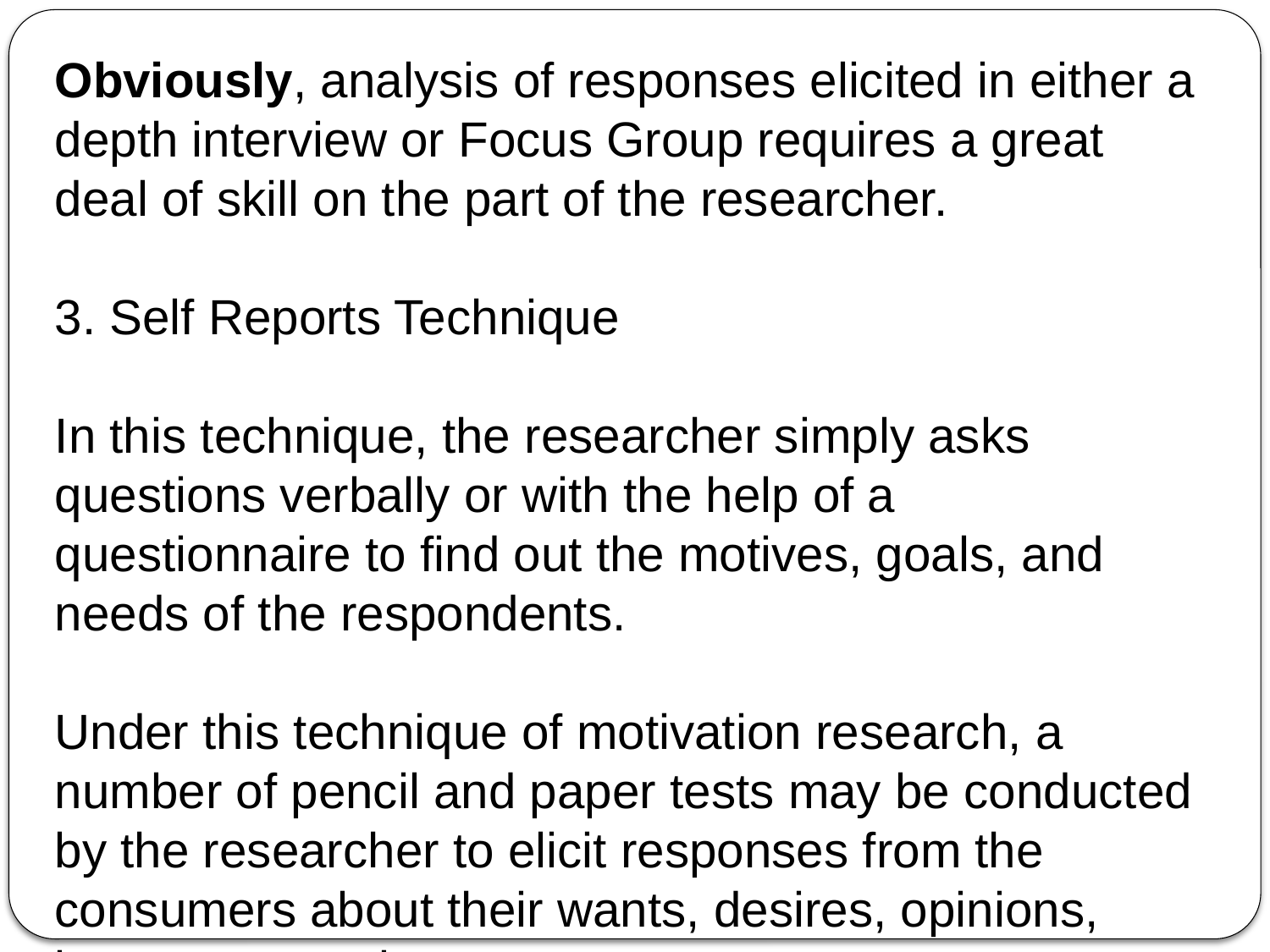

Obviously, analysis of responses elicited in either a depth interview or Focus Group requires a great deal of skill on the part of the researcher.

3. Self Reports Technique

In this technique, the researcher simply asks questions verbally or with the help of a questionnaire to find out the motives, goals, and needs of the respondents.

Under this technique of motivation research, a number of pencil and paper tests may be conducted by the researcher to elicit responses from the consumers about their wants, desires, opinions, interests, reactions, etc.